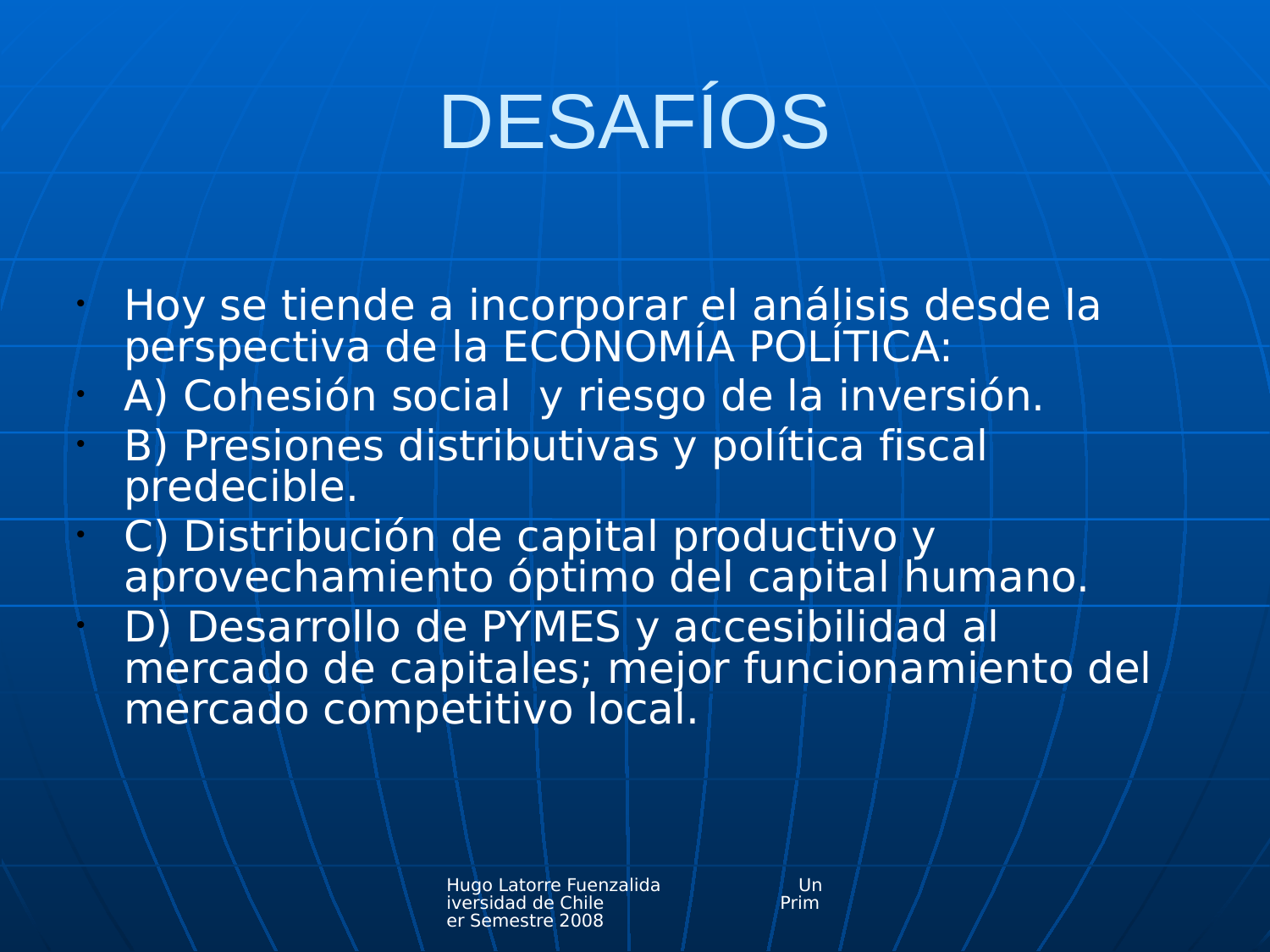

# DESAFÍOS

Hoy se tiende a incorporar el análisis desde la  perspectiva de la ECONOMÍA POLÍTICA:
A) Cohesión social  y riesgo de la inversión.
B) Presiones distributivas y política fiscal  predecible.
C) Distribución de capital productivo y  aprovechamiento óptimo del capital humano.
D) Desarrollo de PYMES y accesibilidad al  mercado de capitales; mejor funcionamiento del  mercado competitivo local.

Hugo Latorre Fuenzalida                         Universidad de Chile                                Primer Semestre 2008